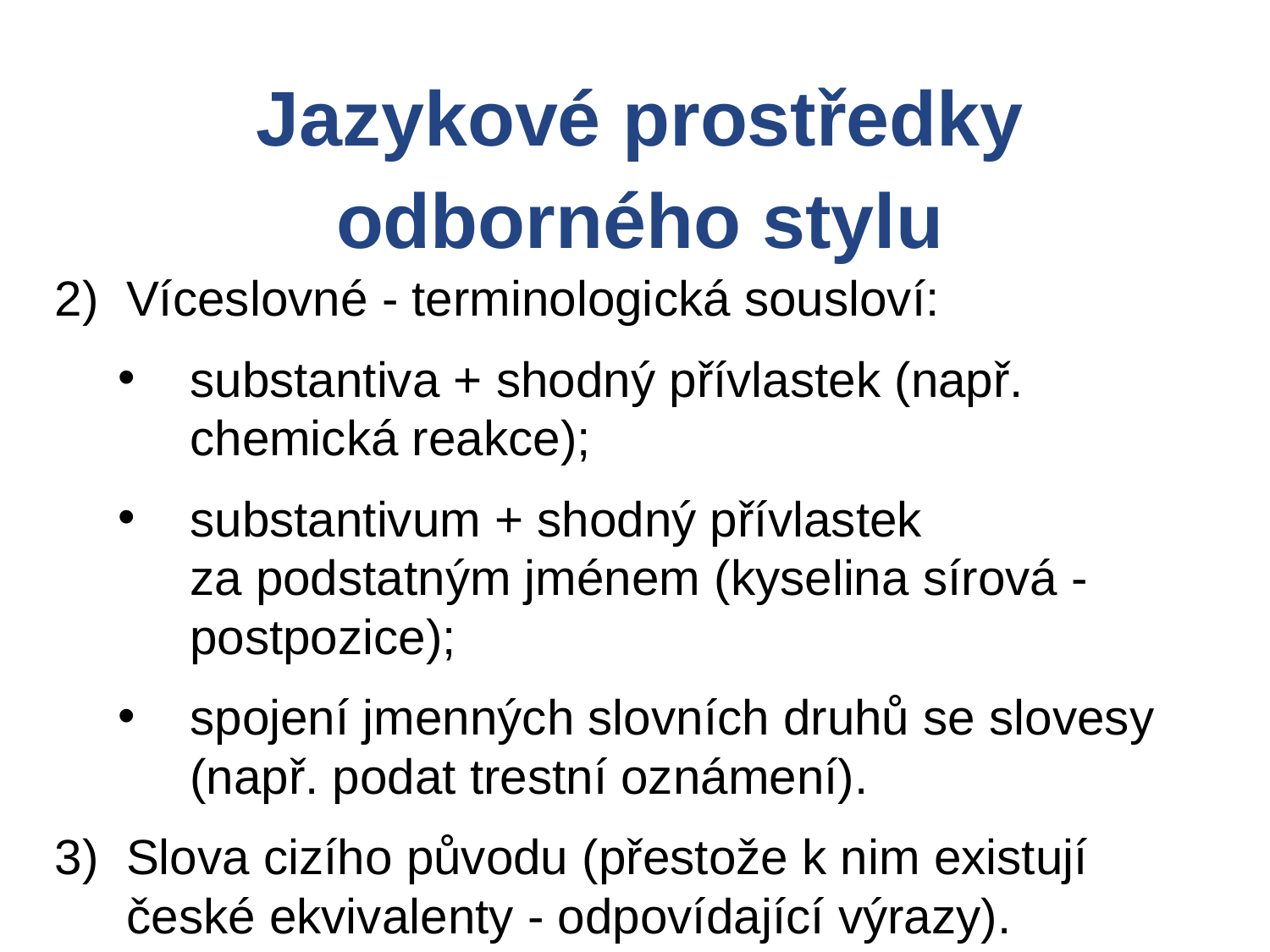

Jazykové prostředky odborného stylu
Víceslovné - terminologická sousloví:
substantiva + shodný přívlastek (např. chemická reakce);
substantivum + shodný přívlastek
za podstatným jménem (kyselina sírová - postpozice);
spojení jmenných slovních druhů se slovesy (např. podat trestní oznámení).
Slova cizího původu (přestože k nim existují české ekvivalenty - odpovídající výrazy).